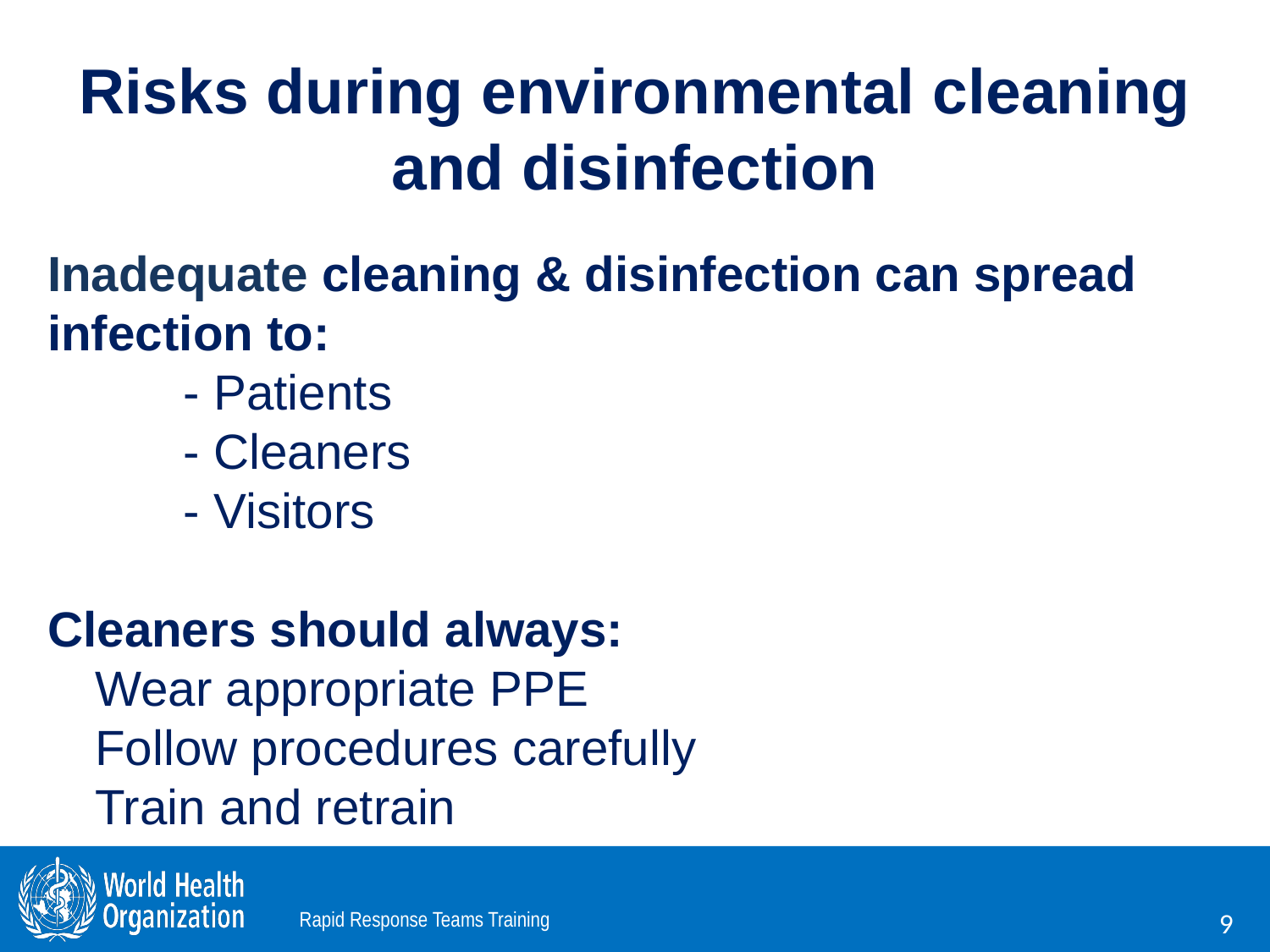

Risks during environmental cleaning and disinfection
Inadequate cleaning & disinfection can spread infection to:
- Patients
- Cleaners
- Visitors

Cleaners should always:
Wear appropriate PPE
Follow procedures carefully
Train and retrain